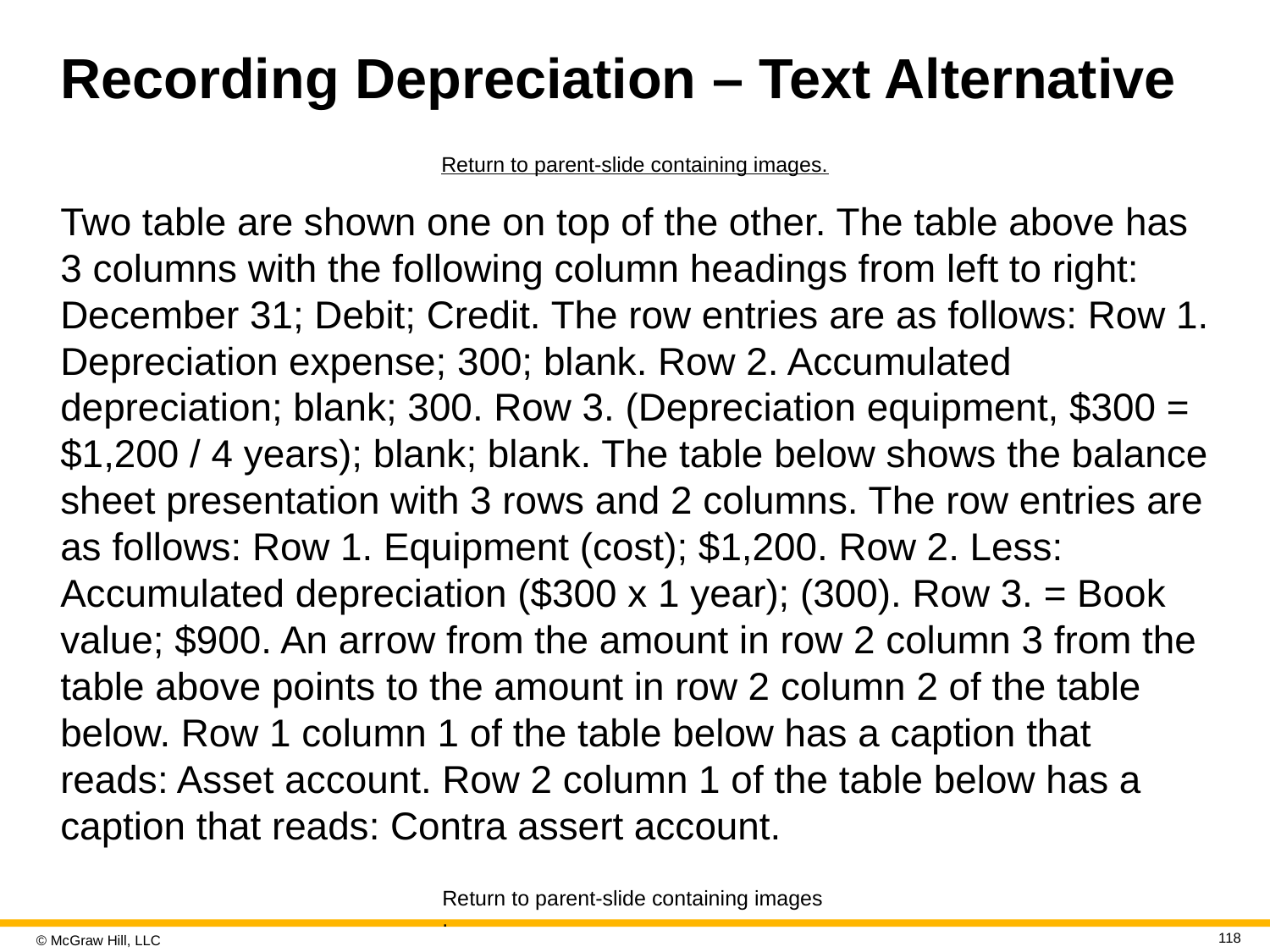

# Recording Depreciation – Text Alternative
Return to parent-slide containing images.
Two table are shown one on top of the other. The table above has 3 columns with the following column headings from left to right: December 31; Debit; Credit. The row entries are as follows: Row 1. Depreciation expense; 300; blank. Row 2. Accumulated depreciation; blank; 300. Row 3. (Depreciation equipment, $300 = $1,200 / 4 years); blank; blank. The table below shows the balance sheet presentation with 3 rows and 2 columns. The row entries are as follows: Row 1. Equipment (cost); $1,200. Row 2. Less: Accumulated depreciation ($300 x 1 year); (300). Row 3. = Book value; $900. An arrow from the amount in row 2 column 3 from the table above points to the amount in row 2 column 2 of the table below. Row 1 column 1 of the table below has a caption that reads: Asset account. Row 2 column 1 of the table below has a caption that reads: Contra assert account.
Return to parent-slide containing images.
118